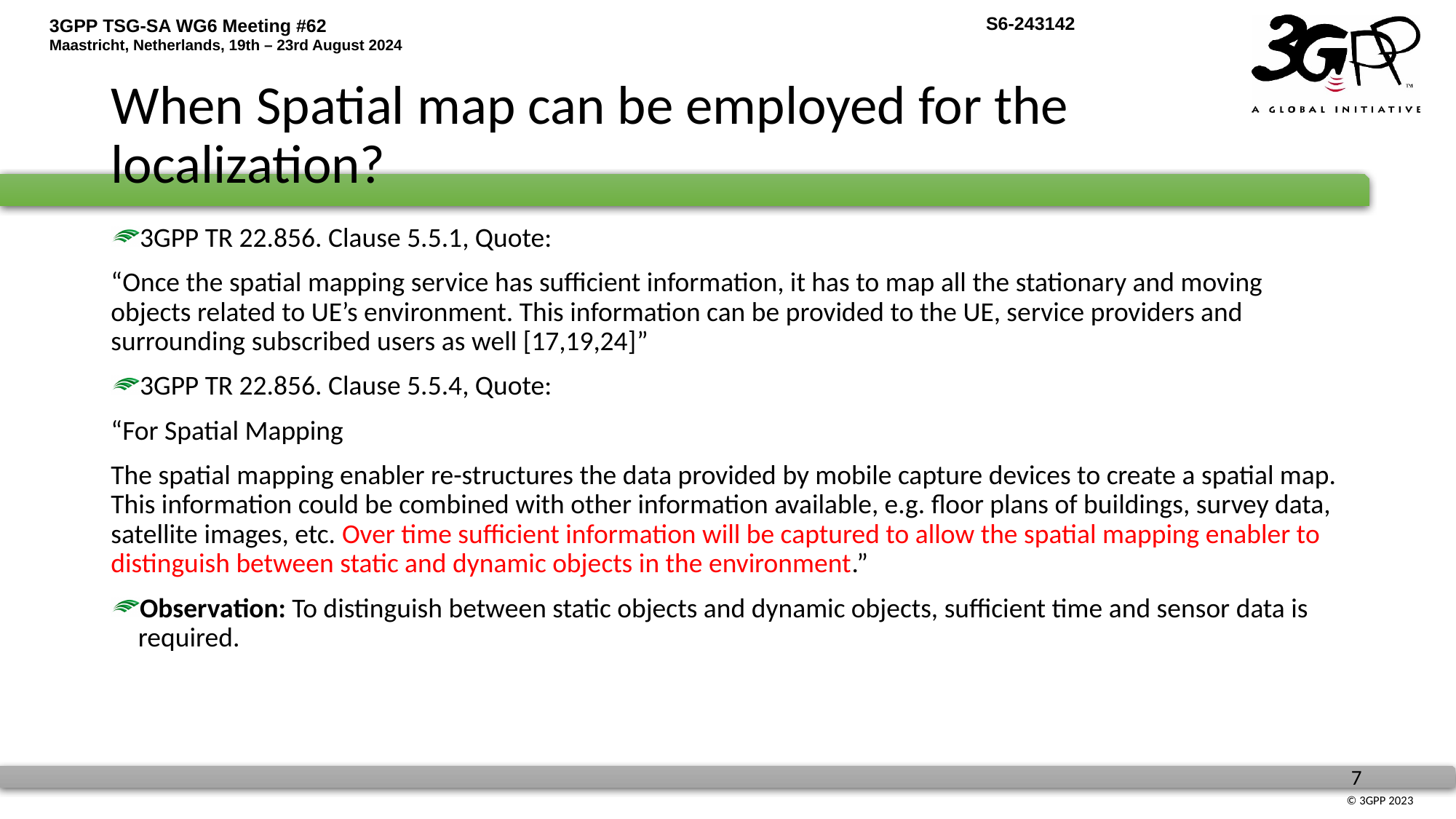

# When Spatial map can be employed for the localization?
3GPP TR 22.856. Clause 5.5.1, Quote:
“Once the spatial mapping service has sufficient information, it has to map all the stationary and moving objects related to UE’s environment. This information can be provided to the UE, service providers and surrounding subscribed users as well [17,19,24]”
3GPP TR 22.856. Clause 5.5.4, Quote:
“For Spatial Mapping
The spatial mapping enabler re-structures the data provided by mobile capture devices to create a spatial map. This information could be combined with other information available, e.g. floor plans of buildings, survey data, satellite images, etc. Over time sufficient information will be captured to allow the spatial mapping enabler to distinguish between static and dynamic objects in the environment.”
Observation: To distinguish between static objects and dynamic objects, sufficient time and sensor data is required.